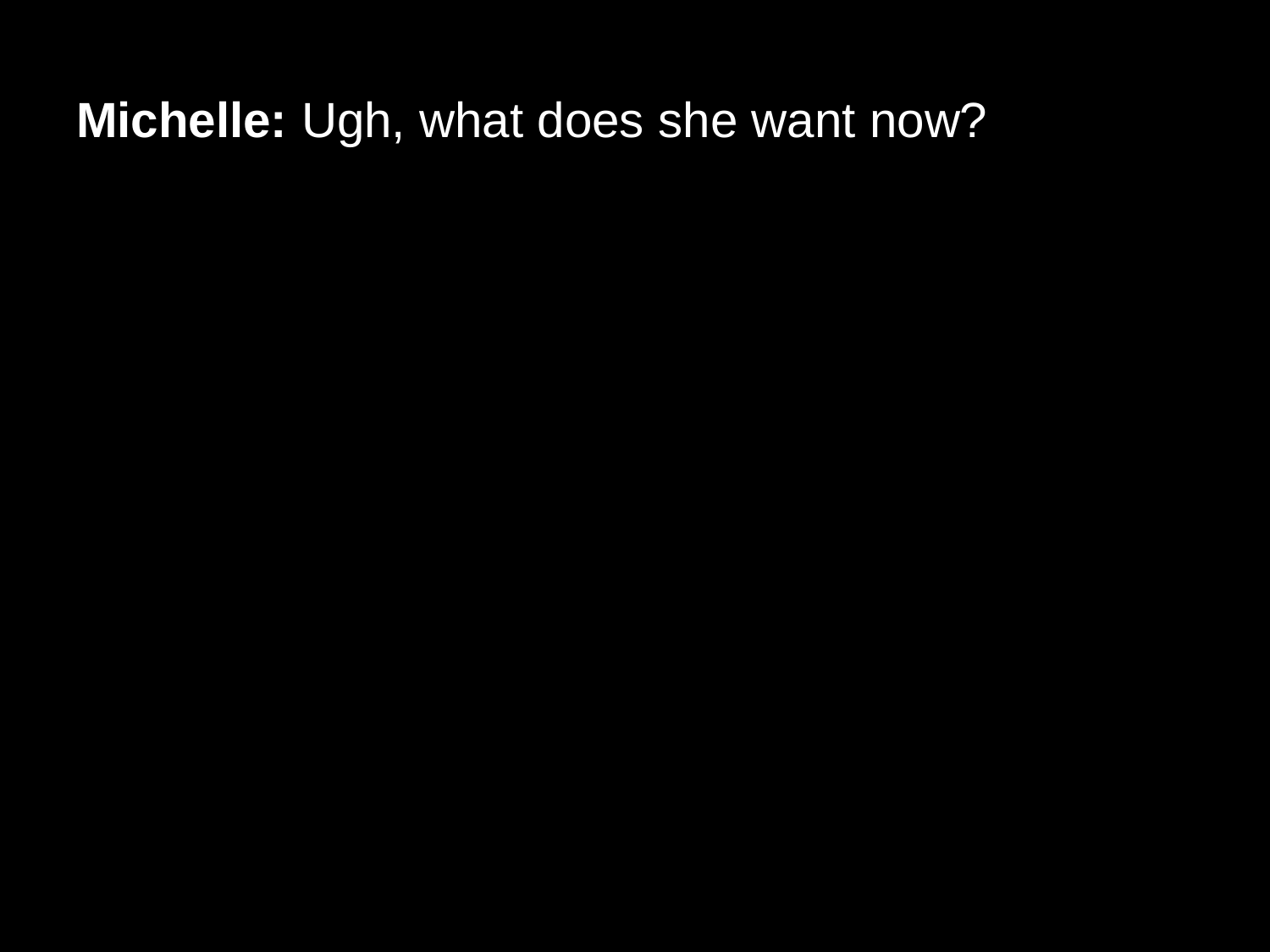

# Michelle: Ugh, what does she want now?